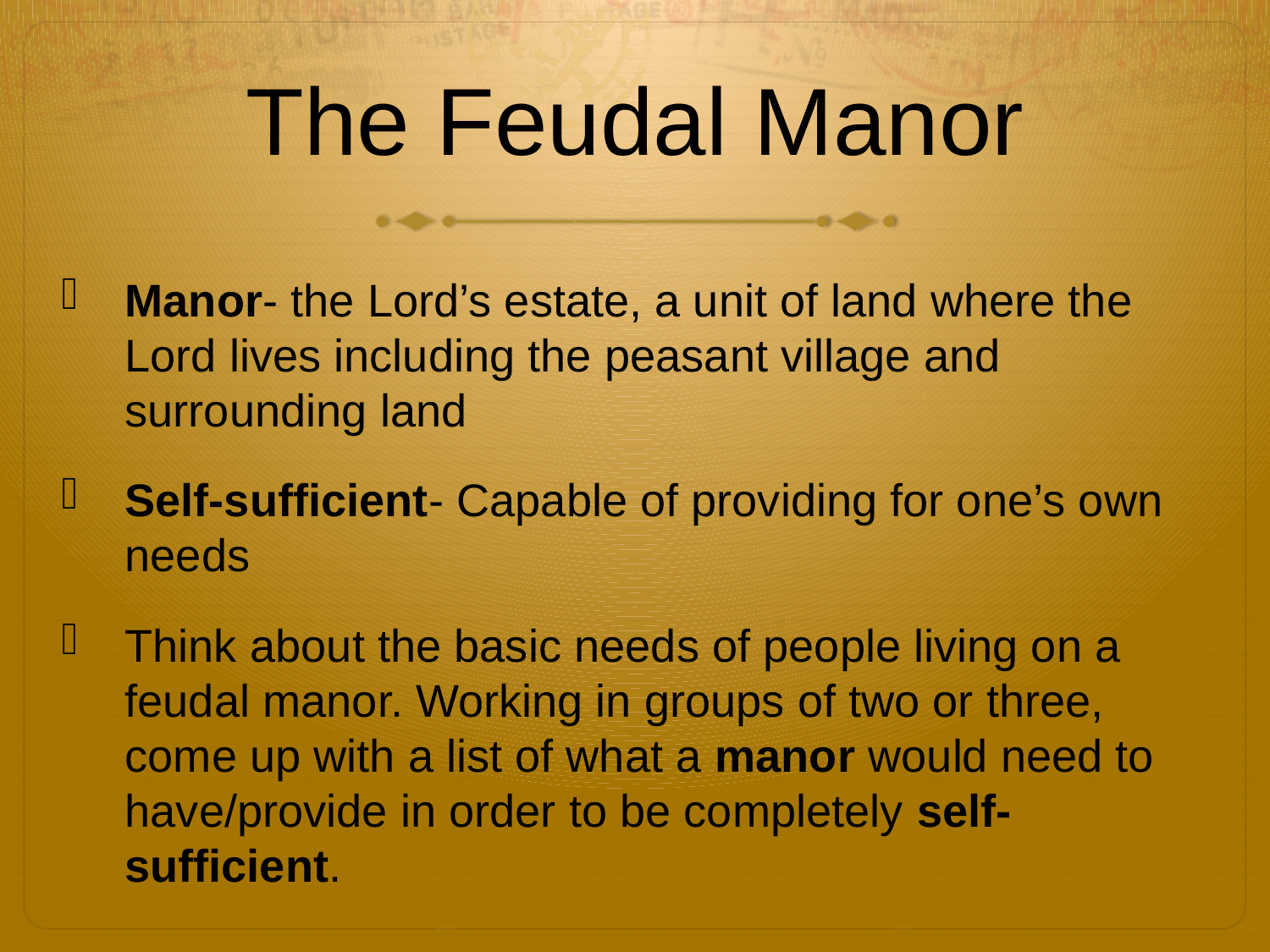

# The Feudal Manor
Manor- the Lord’s estate, a unit of land where the Lord lives including the peasant village and surrounding land
Self-sufficient- Capable of providing for one’s own needs
Think about the basic needs of people living on a feudal manor. Working in groups of two or three, come up with a list of what a manor would need to have/provide in order to be completely self-sufficient.